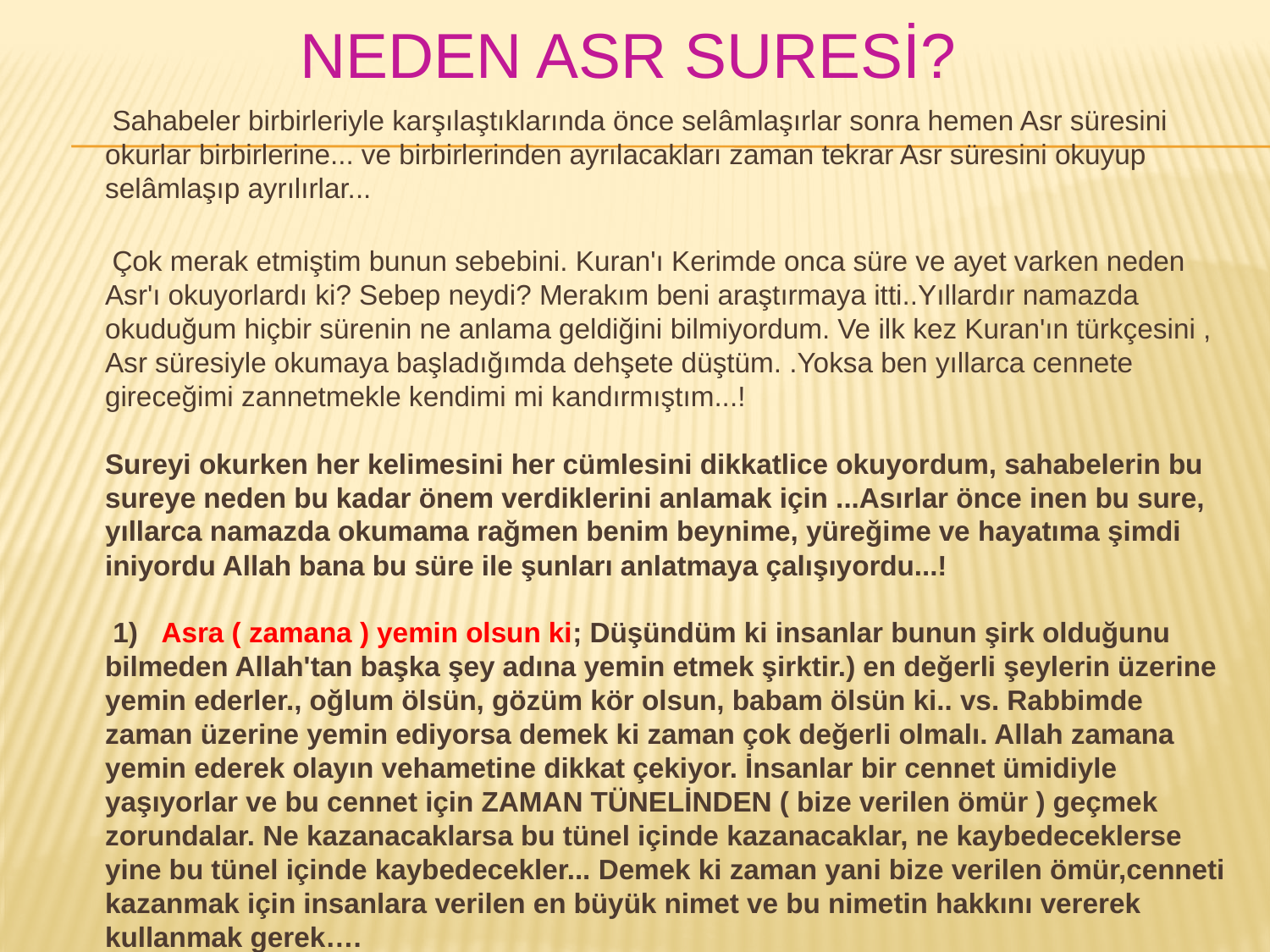

# NEDEN ASR SURESİ?
       Sahabeler birbirleriyle karşılaştıklarında önce selâmlaşırlar sonra hemen Asr süresini okurlar birbirlerine... ve birbirlerinden ayrılacakları zaman tekrar Asr süresini okuyup selâmlaşıp ayrılırlar...
       Çok merak etmiştim bunun sebebini. Kuran'ı Kerimde onca süre ve ayet varken neden Asr'ı okuyorlardı ki? Sebep neydi? Merakım beni araştırmaya itti..Yıllardır namazda okuduğum hiçbir sürenin ne anlama geldiğini bilmiyordum. Ve ilk kez Kuran'ın türkçesini , Asr süresiyle okumaya başladığımda dehşete düştüm. .Yoksa ben yıllarca cennete gireceğimi zannetmekle kendimi mi kandırmıştım...!
Sureyi okurken her kelimesini her cümlesini dikkatlice okuyordum, sahabelerin bu sureye neden bu kadar önem verdiklerini anlamak için ...Asırlar önce inen bu sure, yıllarca namazda okumama rağmen benim beynime, yüreğime ve hayatıma şimdi iniyordu Allah bana bu süre ile şunları anlatmaya çalışıyordu...!
 1)   Asra ( zamana ) yemin olsun ki; Düşündüm ki insanlar bunun şirk olduğunu bilmeden Allah'tan başka şey adına yemin etmek şirktir.) en değerli şeylerin üzerine yemin ederler., oğlum ölsün, gözüm kör olsun, babam ölsün ki.. vs. Rabbimde zaman üzerine yemin ediyorsa demek ki zaman çok değerli olmalı. Allah zamana yemin ederek olayın vehametine dikkat çekiyor. İnsanlar bir cennet ümidiyle yaşıyorlar ve bu cennet için ZAMAN TÜNELİNDEN ( bize verilen ömür ) geçmek zorundalar. Ne kazanacaklarsa bu tünel içinde kazanacaklar, ne kaybedeceklerse yine bu tünel içinde kaybedecekler... Demek ki zaman yani bize verilen ömür,cenneti kazanmak için insanlara verilen en büyük nimet ve bu nimetin hakkını vererek kullanmak gerek….